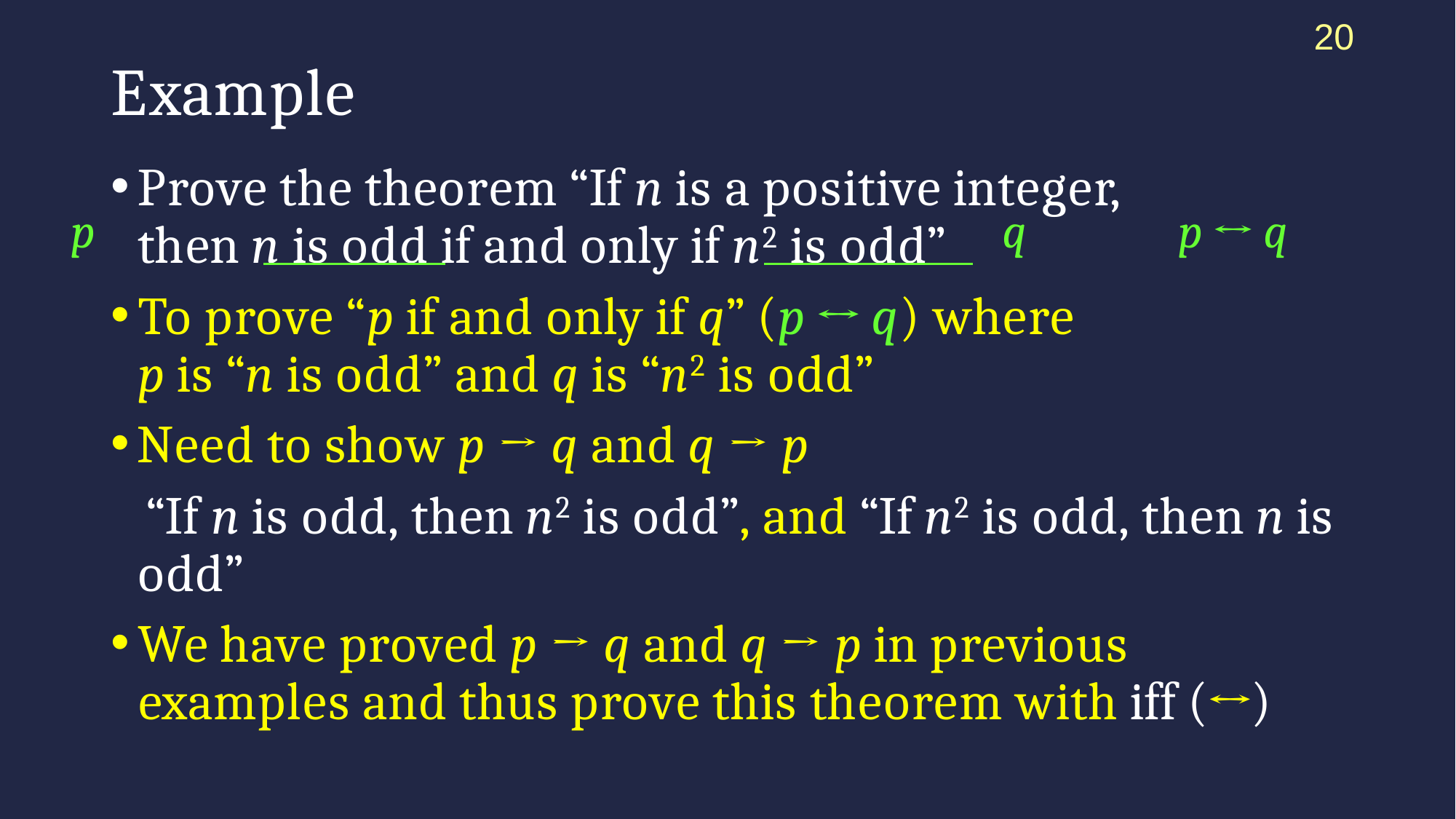

20
# Example
Prove the theorem “If n is a positive integer,
then n is odd if and only if n2 is odd”
To prove “p if and only if q” (p ↔ q) where
p is “n is odd” and q is “n2 is odd”
Need to show p → q and q → p
   “If n is odd, then n2 is odd”, and “If n2 is odd, then n is odd”
We have proved p → q and q → p in previous examples and thus prove this theorem with iff (↔)

q
p ↔ q
p